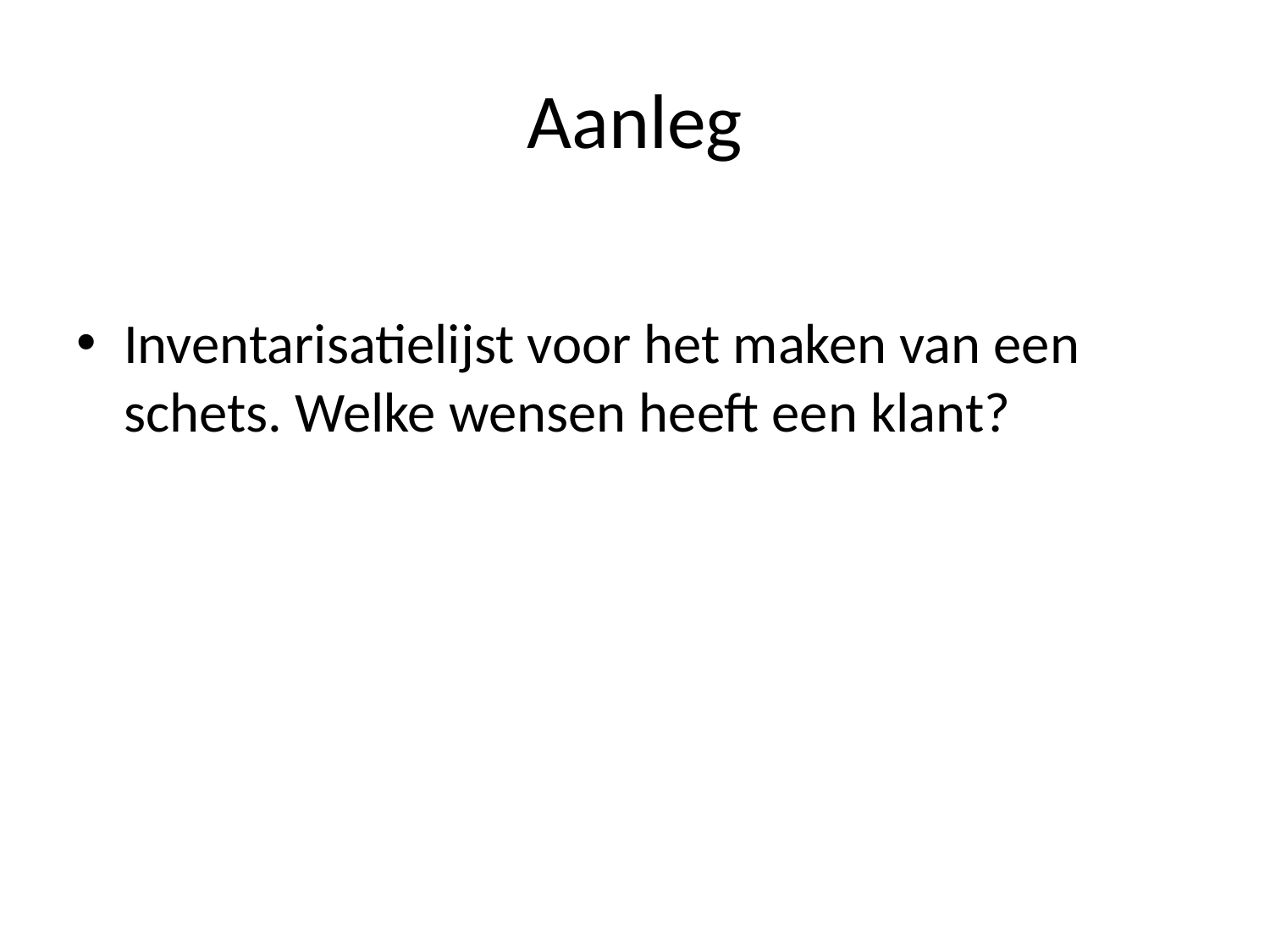

# Aanleg

Inventarisatielijst voor het maken van een schets. Welke wensen heeft een klant?